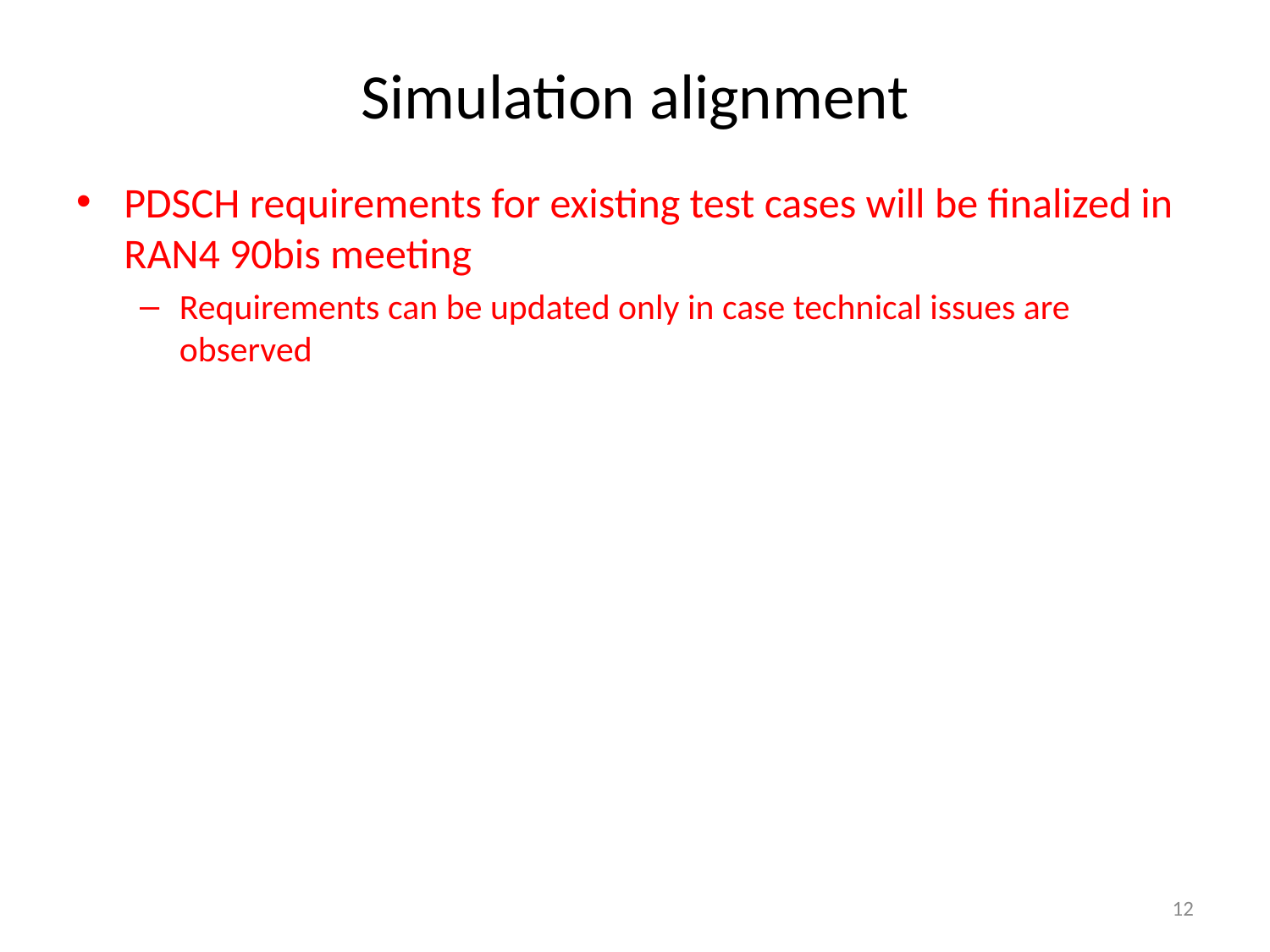

# Simulation alignment
PDSCH requirements for existing test cases will be finalized in RAN4 90bis meeting
Requirements can be updated only in case technical issues are observed
12